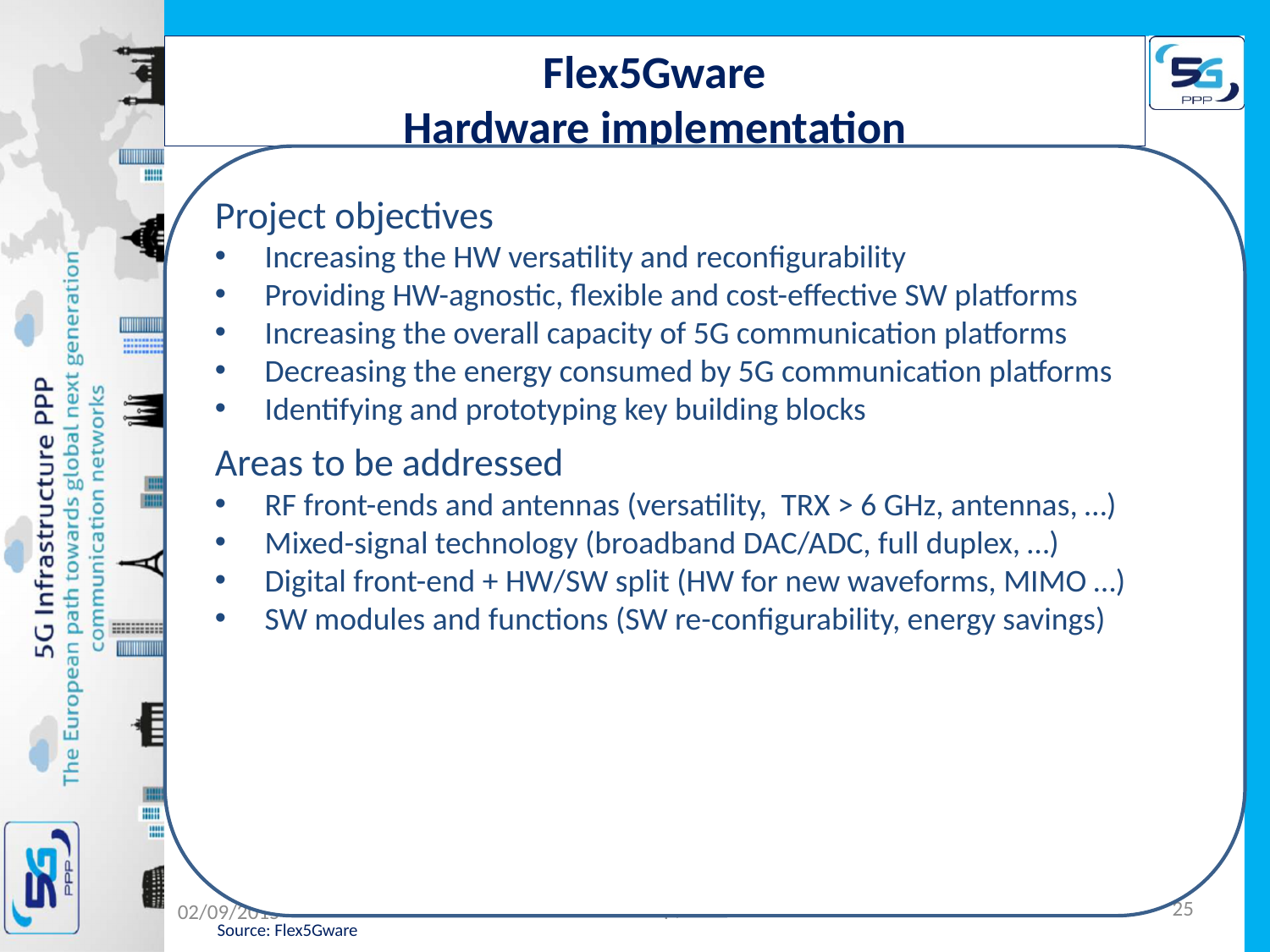

Flex5Gware
Hardware implementation
Project objectives
Increasing the HW versatility and reconfigurability
Providing HW-agnostic, flexible and cost-effective SW platforms
Increasing the overall capacity of 5G communication platforms
Decreasing the energy consumed by 5G communication platforms
Identifying and prototyping key building blocks
Areas to be addressed
RF front-ends and antennas (versatility,  TRX > 6 GHz, antennas, …)
Mixed-signal technology (broadband DAC/ADC, full duplex, …)
Digital front-end + HW/SW split (HW for new waveforms, MIMO …)
SW modules and functions (SW re-configurability, energy savings)
Research projects

Innovation projects

COHERENT
Coordinated control and spectrum management for 5G heterogeneous radio access networks
METIS-II
Mobile and wireless communications Enablers for Twenty-twenty (2020) Information Society-II
SPEED-5G
quality of Service Provision and capacity Expansion through Extended-DSA for 5G
FANTASTIC-5G
Flexible Air iNTerfAce for Scalable service delivery wiThin wIreless Communication networks of the 5th Generation
SESAME
Small cEllS coordinAtion for Multi-tenancy and Edge services
Flex5Gware
Flexible and efficient hardware/software platforms for 5G network elements and devices
mmMAGIC
Millimetre-Wave Based Mobile Radio Access Network for Fifth Generation Integrated Communications
3GPP RAN 5G Workshop, 17.-18.9.2015
25
02/09/2015
Source: Flex5Gware